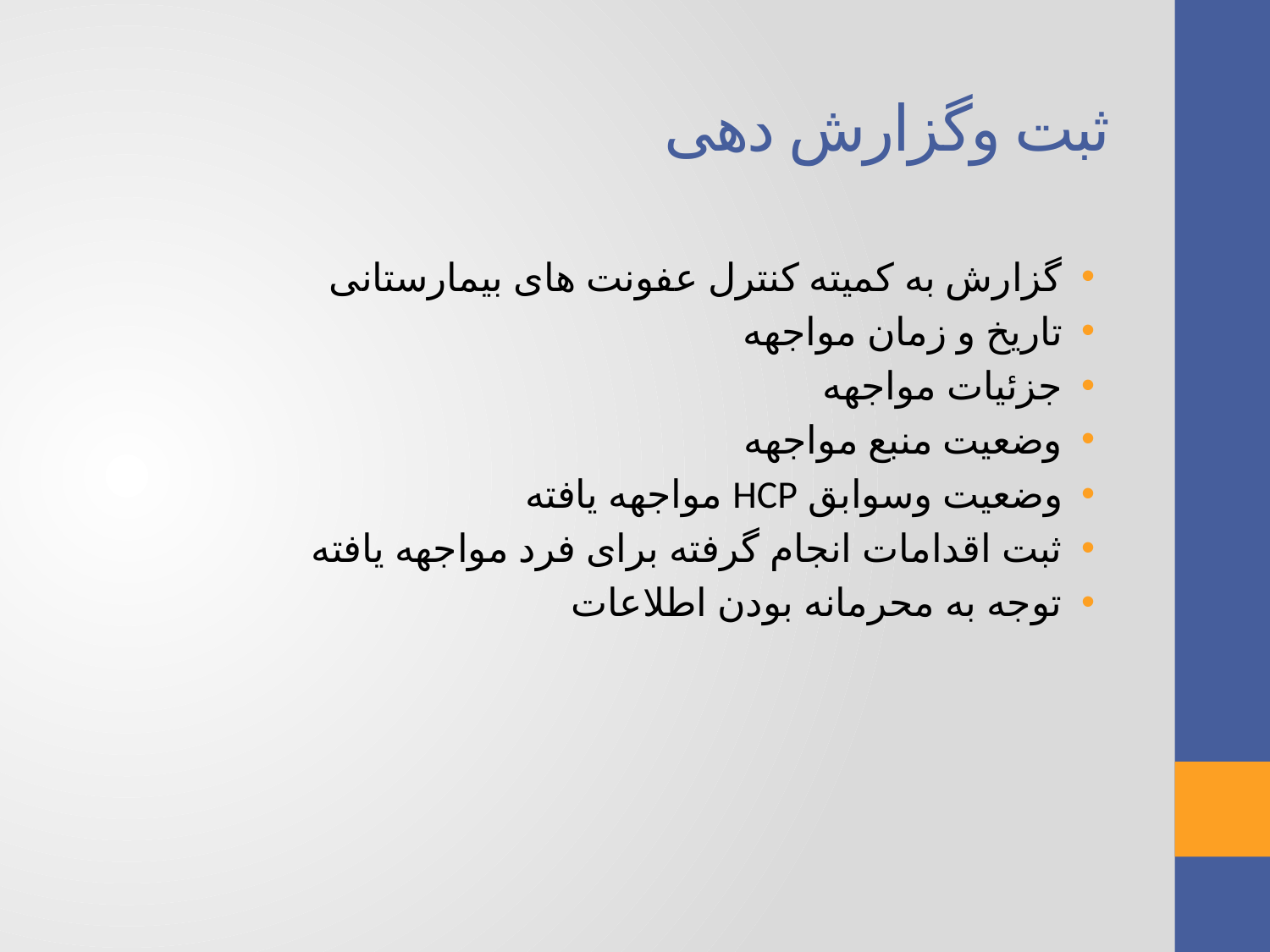

# ثبت وگزارش دهی
گزارش به کمیته کنترل عفونت های بیمارستانی
تاریخ و زمان مواجهه
جزئیات مواجهه
وضعیت منبع مواجهه
وضعیت وسوابق HCP مواجهه یافته
ثبت اقدامات انجام گرفته برای فرد مواجهه یافته
توجه به محرمانه بودن اطلاعات